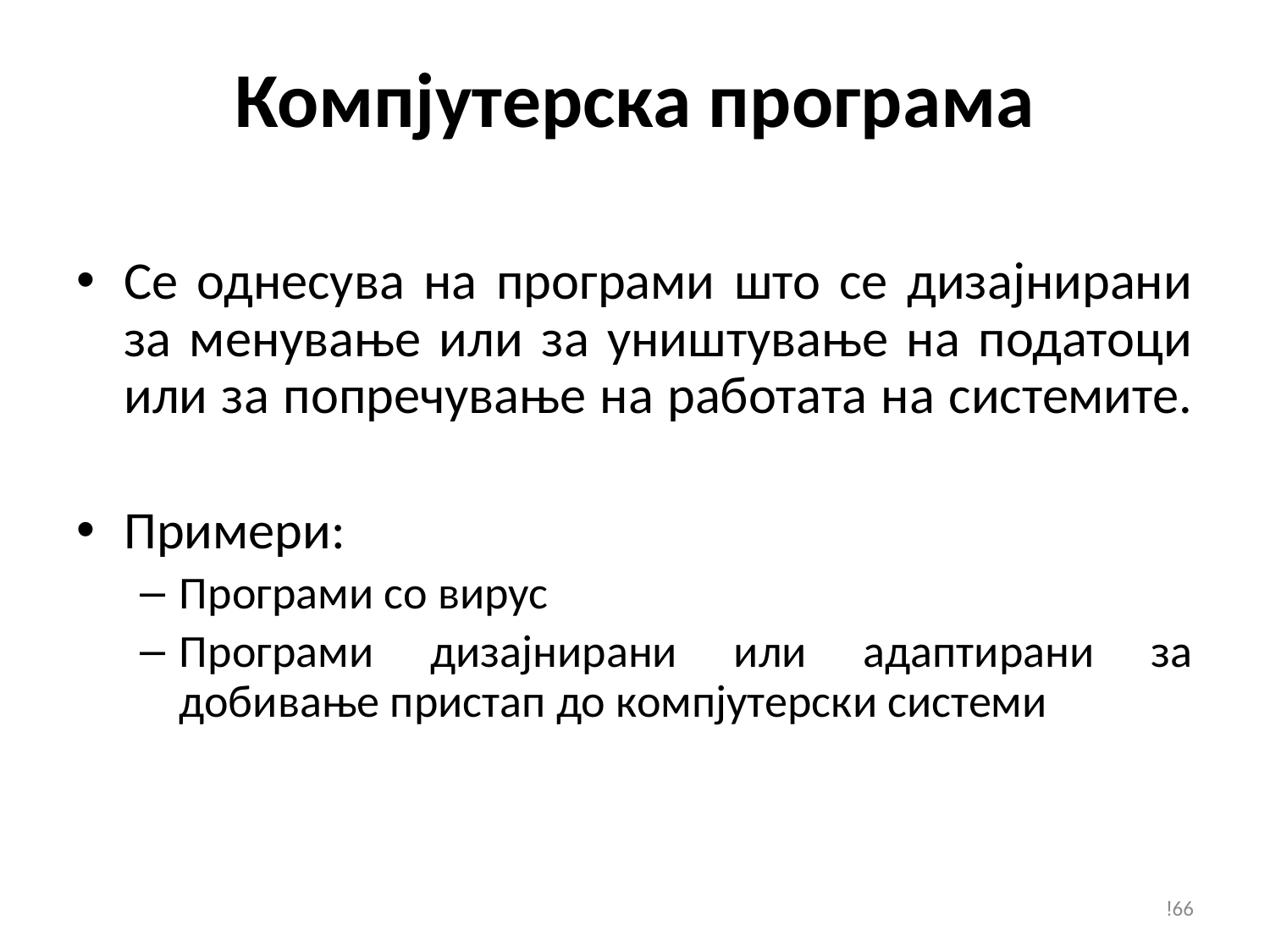

# Компјутерска програма
Се однесува на програми што се дизајнирани за менување или за уништување на податоци или за попречување на работата на системите.

Примери:
Програми со вирус
Програми дизајнирани или адаптирани за добивање пристап до компјутерски системи
!66